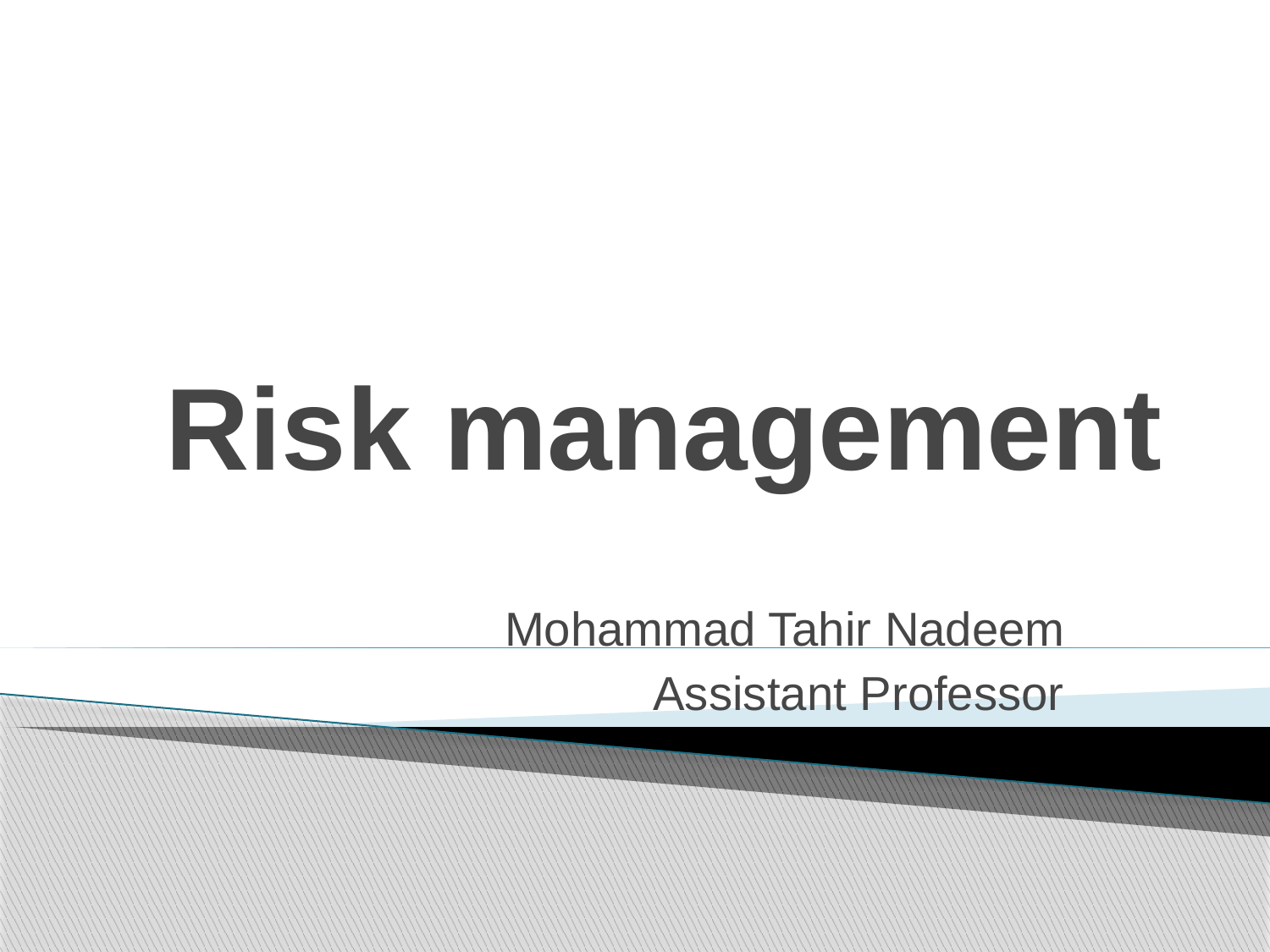

# Risk management
Mohammad Tahir Nadeem
Assistant Professor